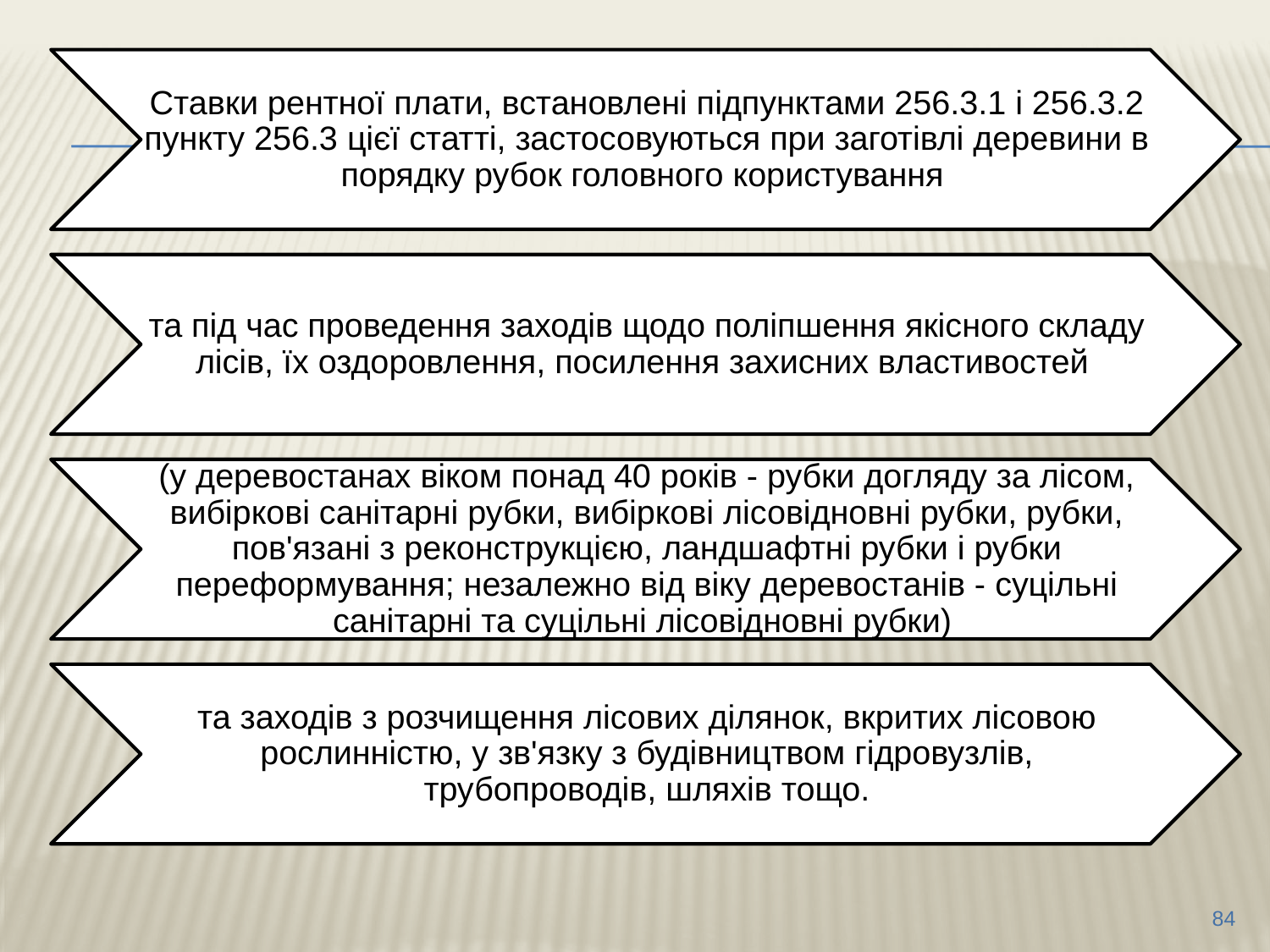

Ставки рентної плати, встановлені підпунктами 256.3.1 і 256.3.2 пункту 256.3 цієї статті, застосовуються при заготівлі деревини в порядку рубок головного користування
та під час проведення заходів щодо поліпшення якісного складу лісів, їх оздоровлення, посилення захисних властивостей
(у деревостанах віком понад 40 років - рубки догляду за лісом, вибіркові санітарні рубки, вибіркові лісовідновні рубки, рубки, пов'язані з реконструкцією, ландшафтні рубки і рубки переформування; незалежно від віку деревостанів - суцільні санітарні та суцільні лісовідновні рубки)
та заходів з розчищення лісових ділянок, вкритих лісовою рослинністю, у зв'язку з будівництвом гідровузлів, трубопроводів, шляхів тощо.
84